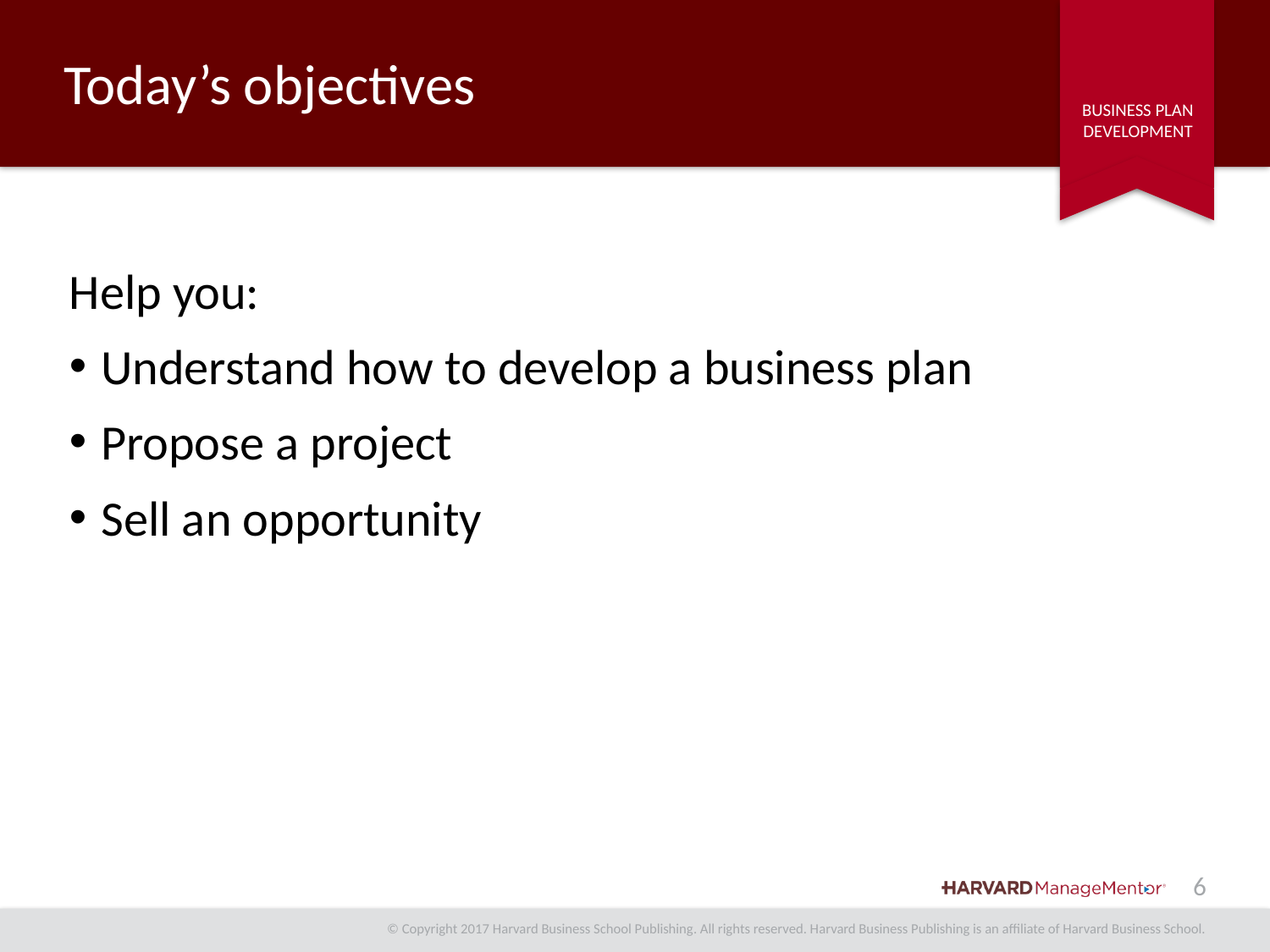

# Today’s objectives
Help you:
Understand how to develop a business plan
Propose a project
Sell an opportunity